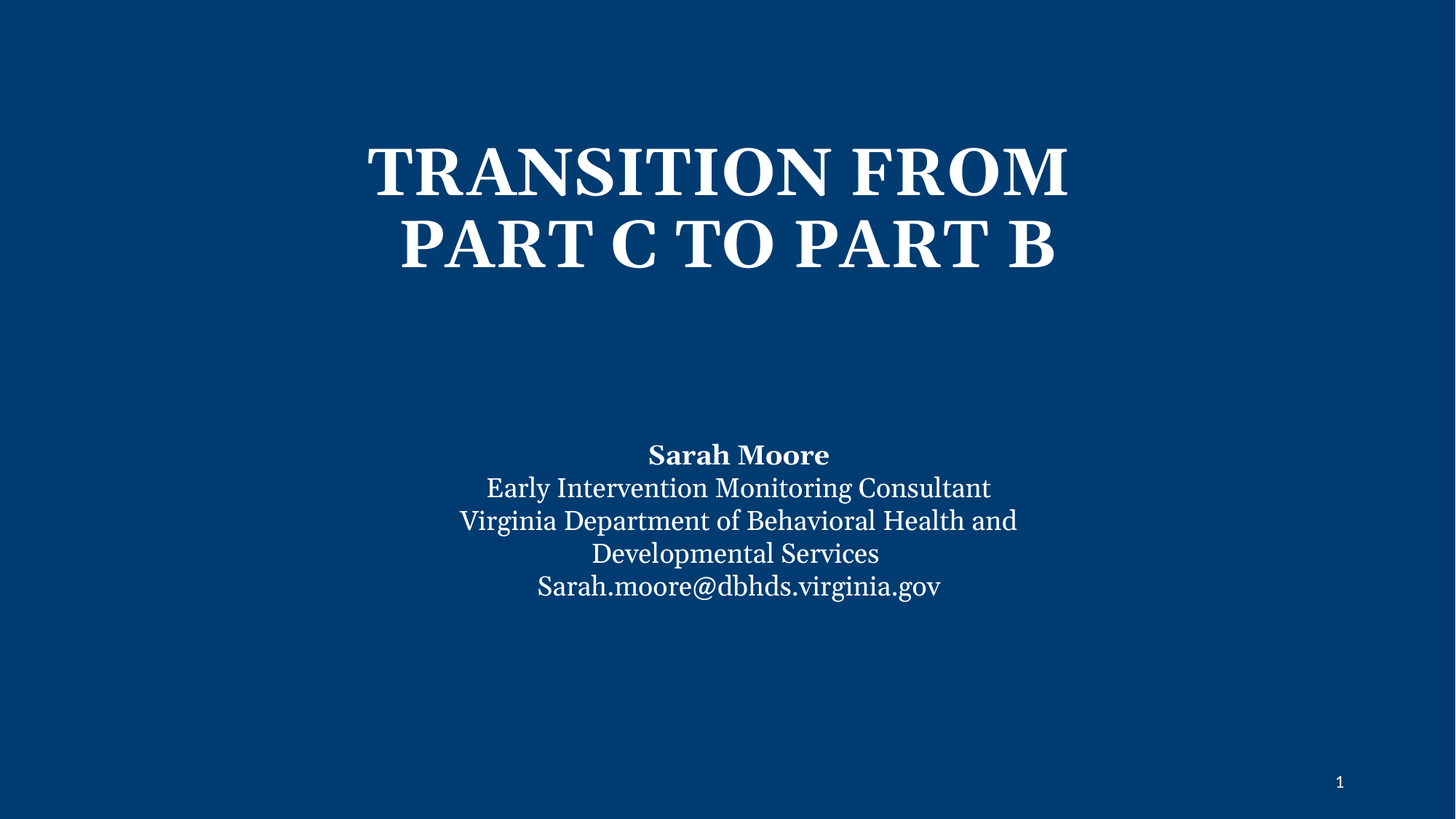

# Transition from Part C to Part B
Sarah Moore
Early Intervention Monitoring Consultant
Virginia Department of Behavioral Health and Developmental Services
Sarah.moore@dbhds.virginia.gov
1